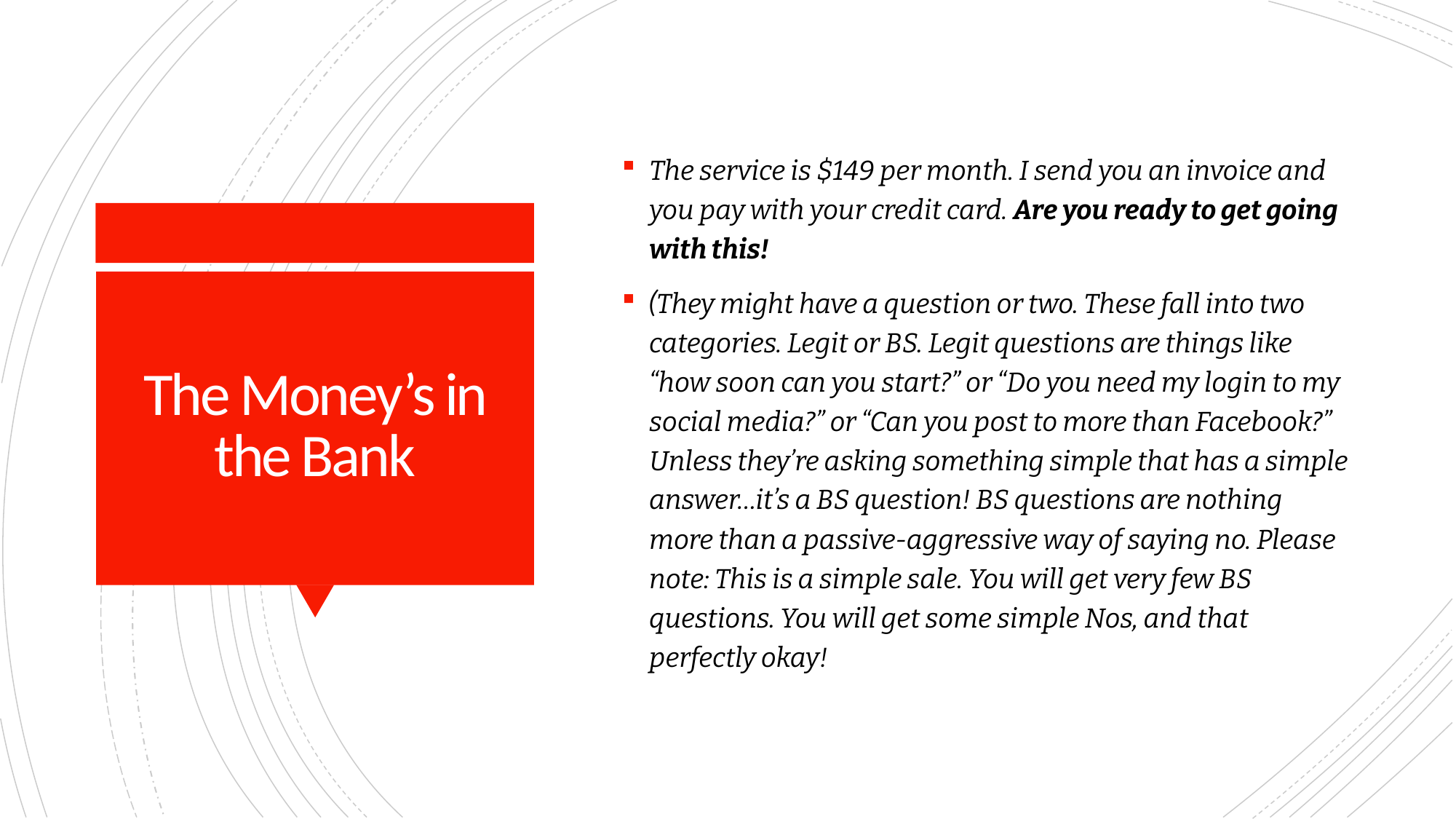

The service is $149 per month. I send you an invoice and you pay with your credit card. Are you ready to get going with this!
(They might have a question or two. These fall into two categories. Legit or BS. Legit questions are things like “how soon can you start?” or “Do you need my login to my social media?” or “Can you post to more than Facebook?” Unless they’re asking something simple that has a simple answer…it’s a BS question! BS questions are nothing more than a passive-aggressive way of saying no. Please note: This is a simple sale. You will get very few BS questions. You will get some simple Nos, and that perfectly okay!
# The Money’s in the Bank